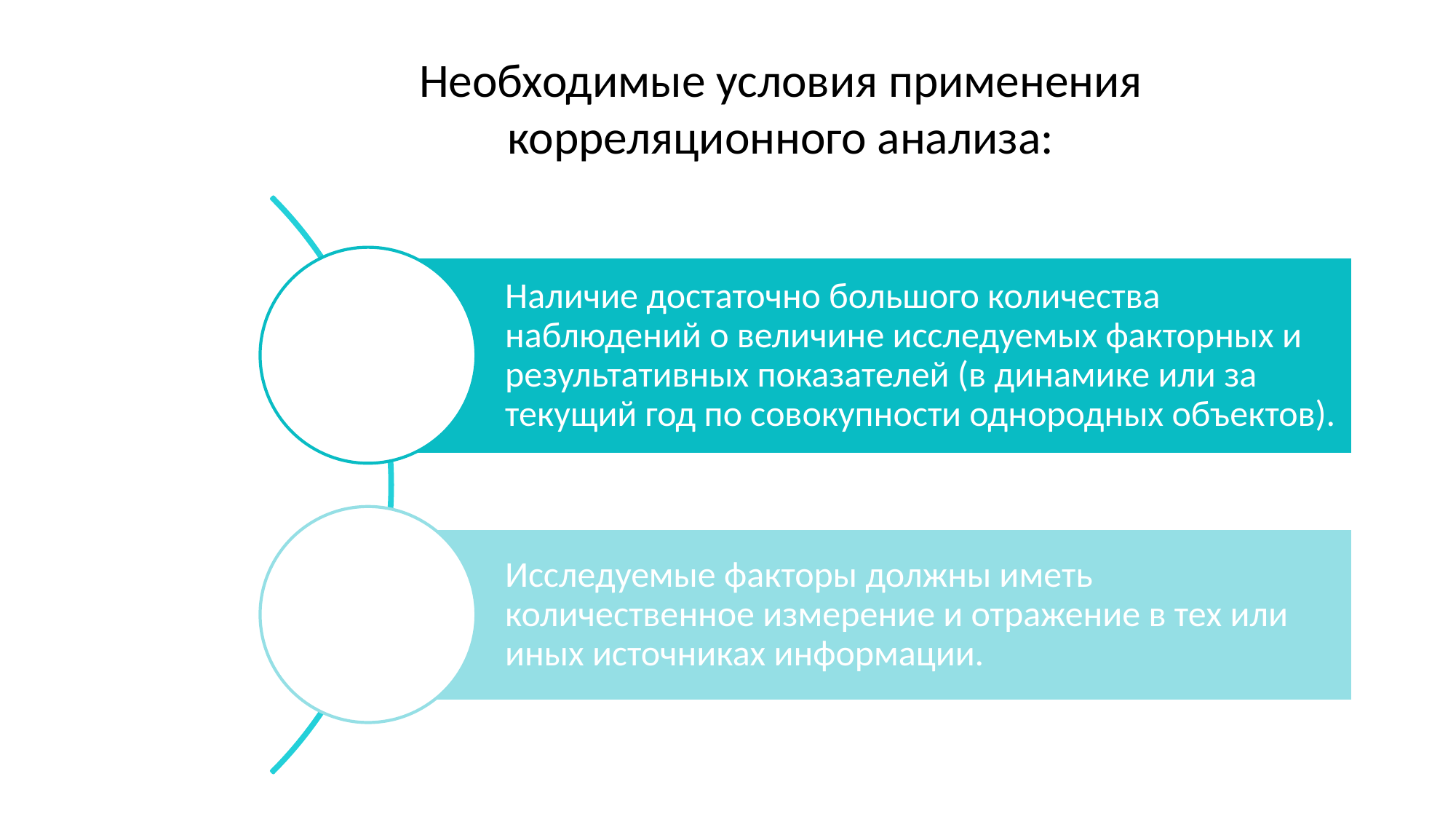

# Необходимые условия применения корреляционного анализа:
Наличие достаточно большого количества наблюдений о величине исследуемых факторных и результативных показателей (в динамике или за текущий год по совокупности однородных объектов).
Исследуемые факторы должны иметь количественное измерение и отражение в тех или иных источниках информации.